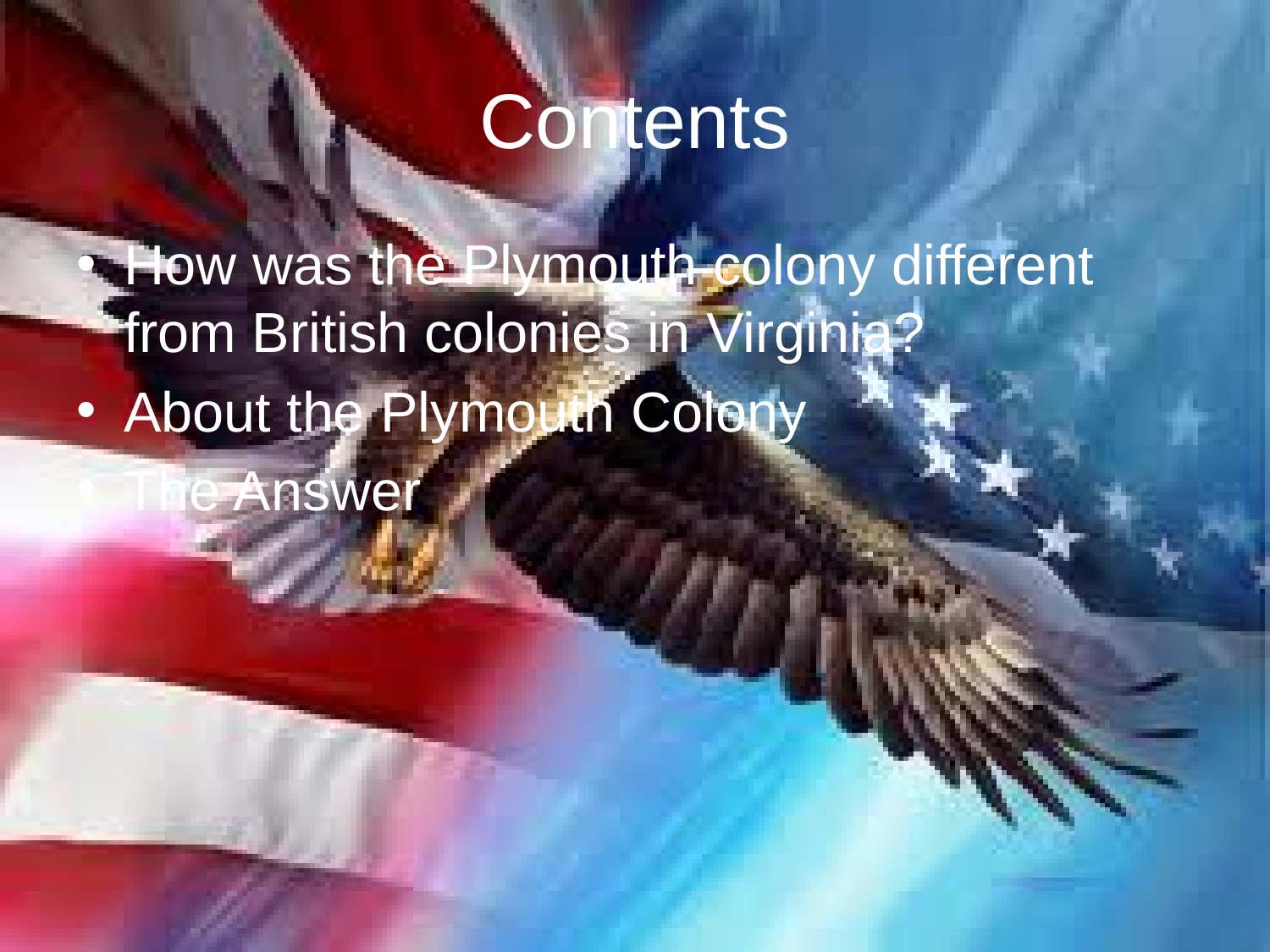

# Contents
How was the Plymouth colony different from British colonies in Virginia?
About the Plymouth Colony
The Answer